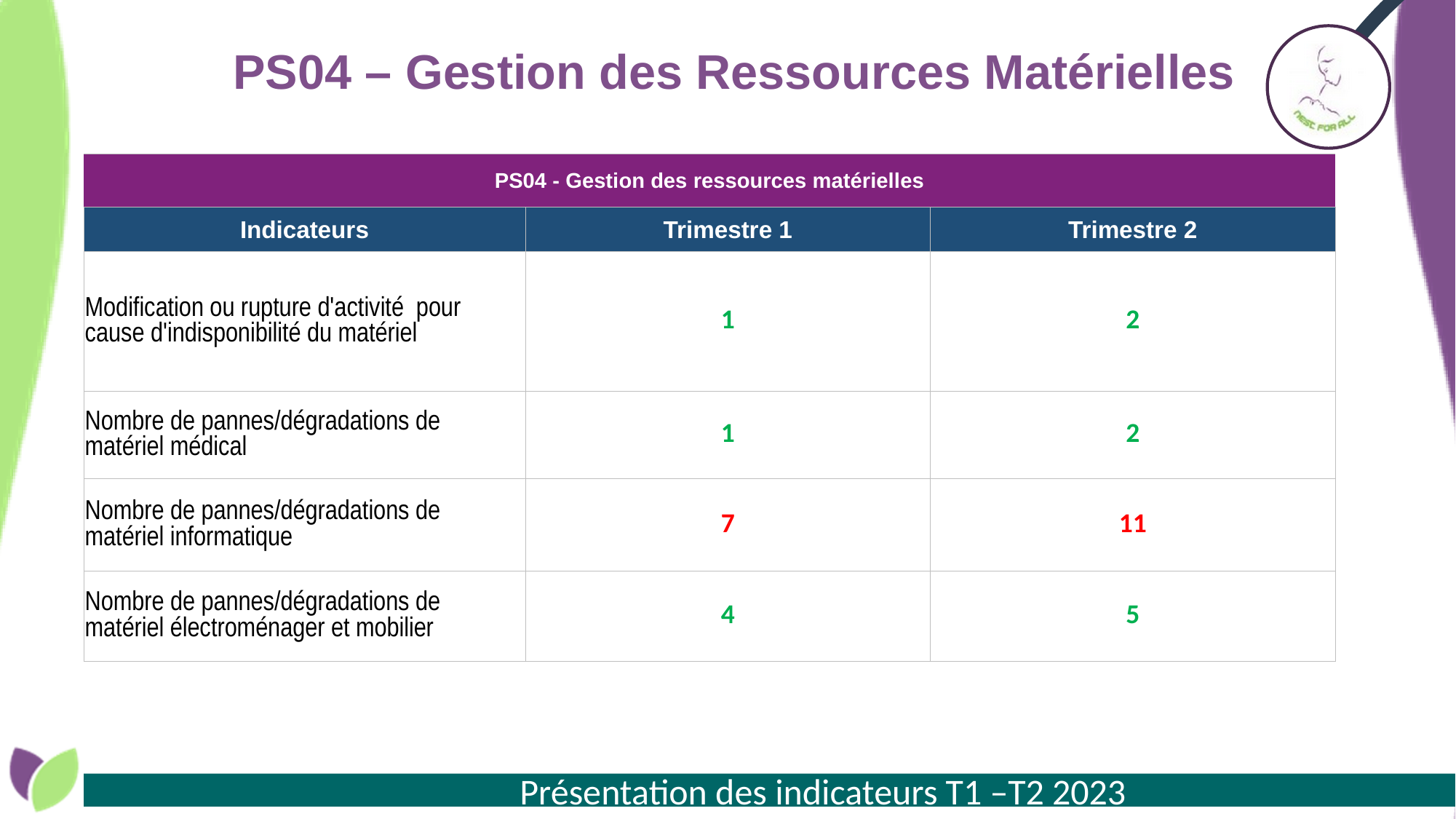

# PS04 – Gestion des Ressources Matérielles
| PS04 - Gestion des ressources matérielles |  |  |
| --- | --- | --- |
| Indicateurs | Trimestre 1 | Trimestre 2 |
| Modification ou rupture d'activité pour cause d'indisponibilité du matériel | 1 | 2 |
| Nombre de pannes/dégradations de matériel médical | 1 | 2 |
| Nombre de pannes/dégradations de matériel informatique | 7 | 11 |
| Nombre de pannes/dégradations de matériel électroménager et mobilier | 4 | 5 |
 Présentation des indicateurs T1 –T2 2023